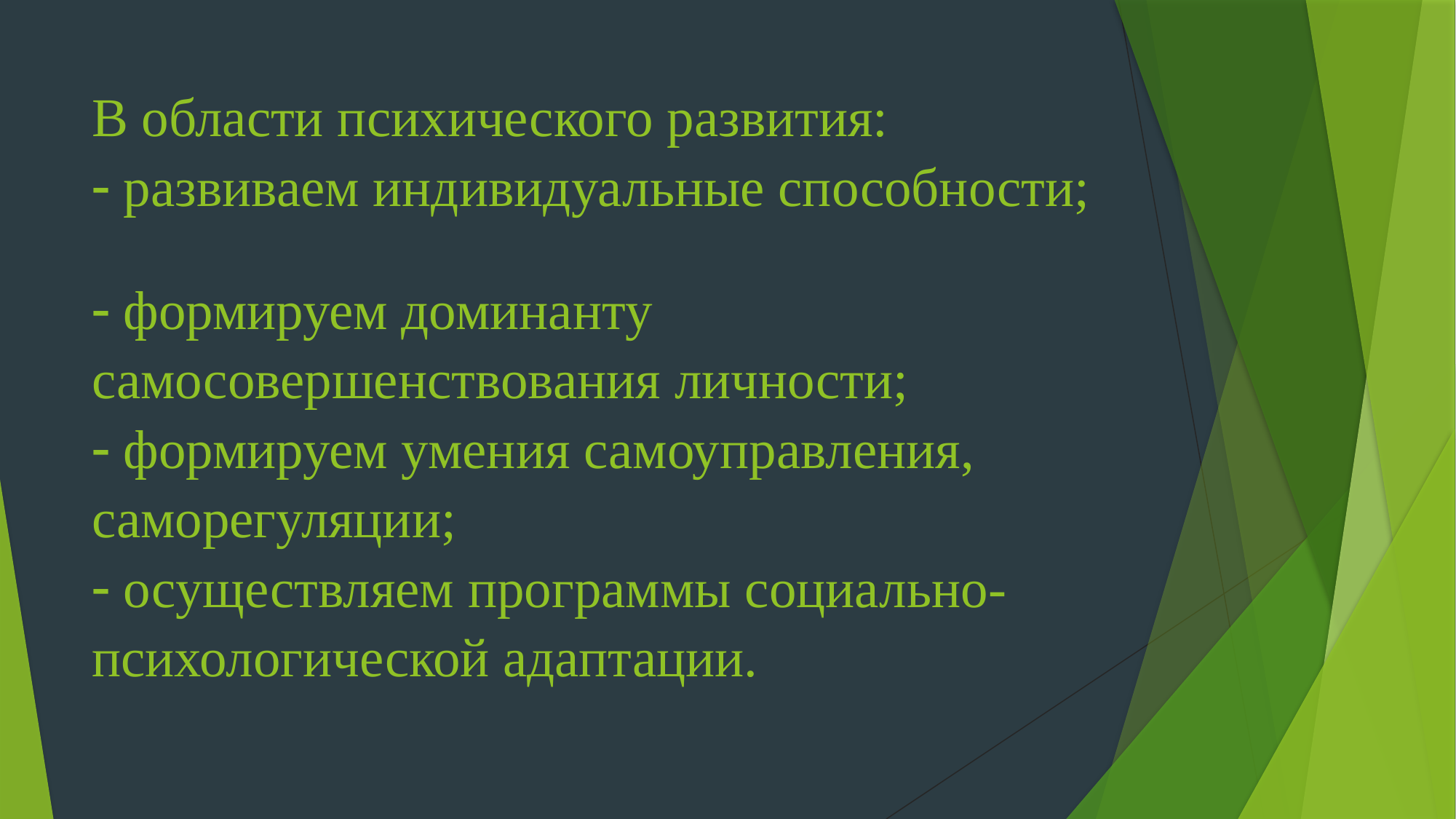

# В области психического развития: − развиваем индивидуальные способности; − формируем доминанту самосовершенствования личности; − формируем умения самоуправления, саморегуляции; − осуществляем программы социально-психологической адаптации.